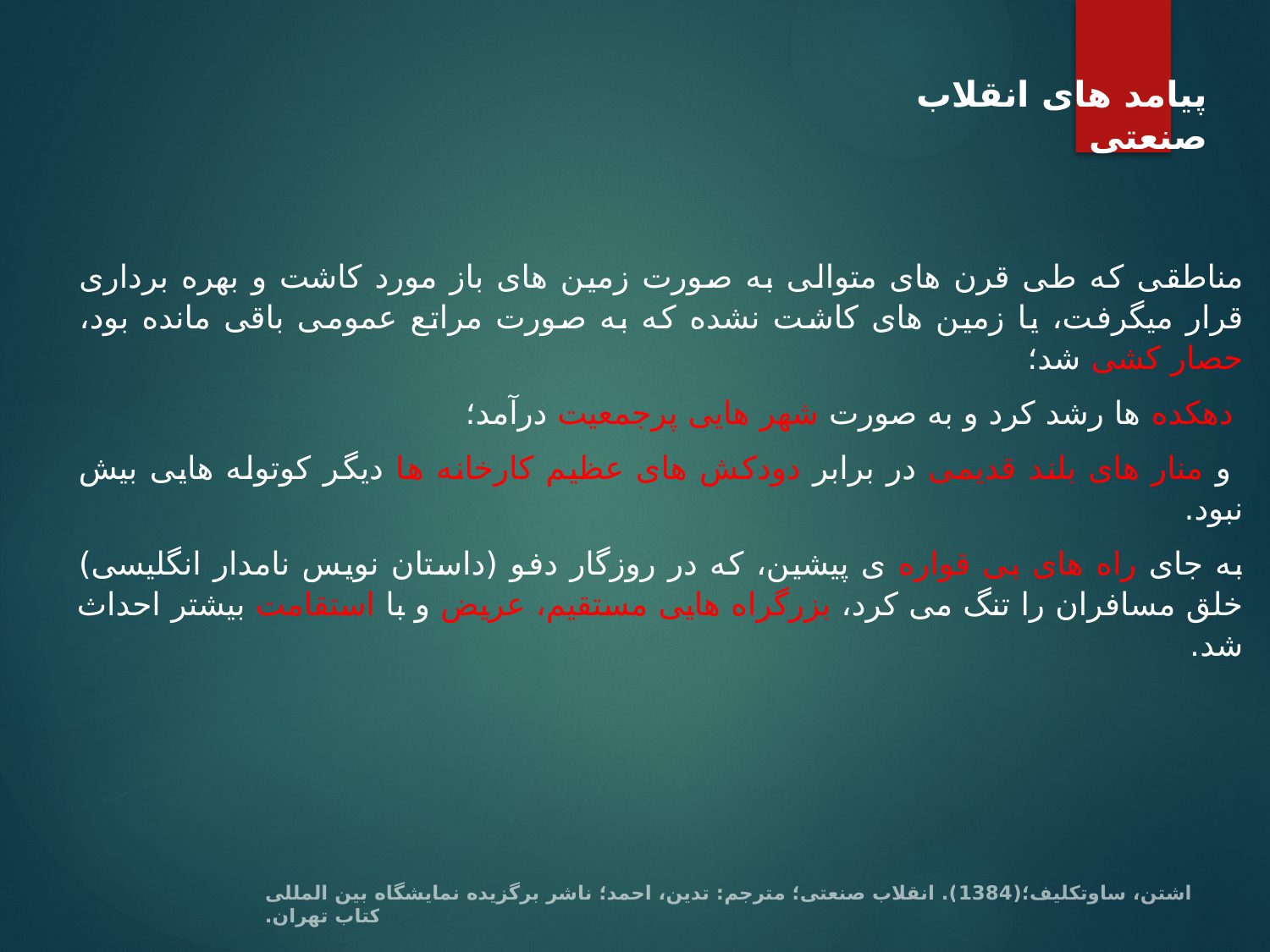

پیامد های انقلاب صنعتی
مناطقی که طی قرن های متوالی به صورت زمین های باز مورد کاشت و بهره برداری قرار میگرفت، یا زمین های کاشت نشده که به صورت مراتع عمومی باقی مانده بود، حصار کشی شد؛
 دهکده ها رشد کرد و به صورت شهر هایی پرجمعیت درآمد؛
 و منار های بلند قدیمی در برابر دودکش های عظیم کارخانه ها دیگر کوتوله هایی بیش نبود.
به جای راه های بی قواره ی پیشین، که در روزگار دفو (داستان نویس نامدار انگلیسی) خلق مسافران را تنگ می کرد، بزرگراه هایی مستقیم، عریض و با استقامت بیشتر احداث شد.
اشتن، ساوتکلیف؛(1384). انقلاب صنعتی؛ مترجم: تدین، احمد؛ ناشر برگزیده نمایشگاه بین المللی کتاب تهران.